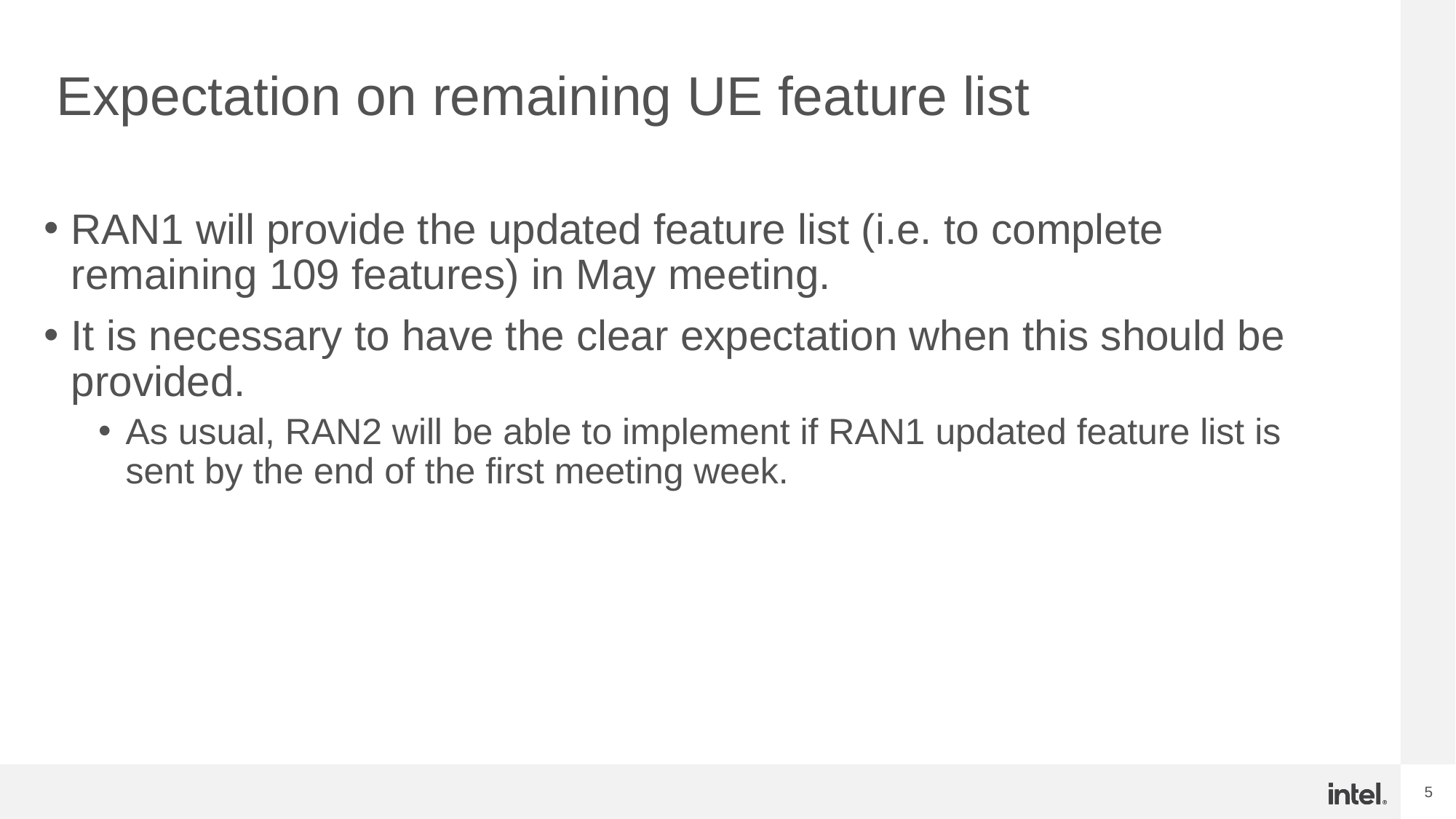

# Expectation on remaining UE feature list
RAN1 will provide the updated feature list (i.e. to complete remaining 109 features) in May meeting.
It is necessary to have the clear expectation when this should be provided.
As usual, RAN2 will be able to implement if RAN1 updated feature list is sent by the end of the first meeting week.